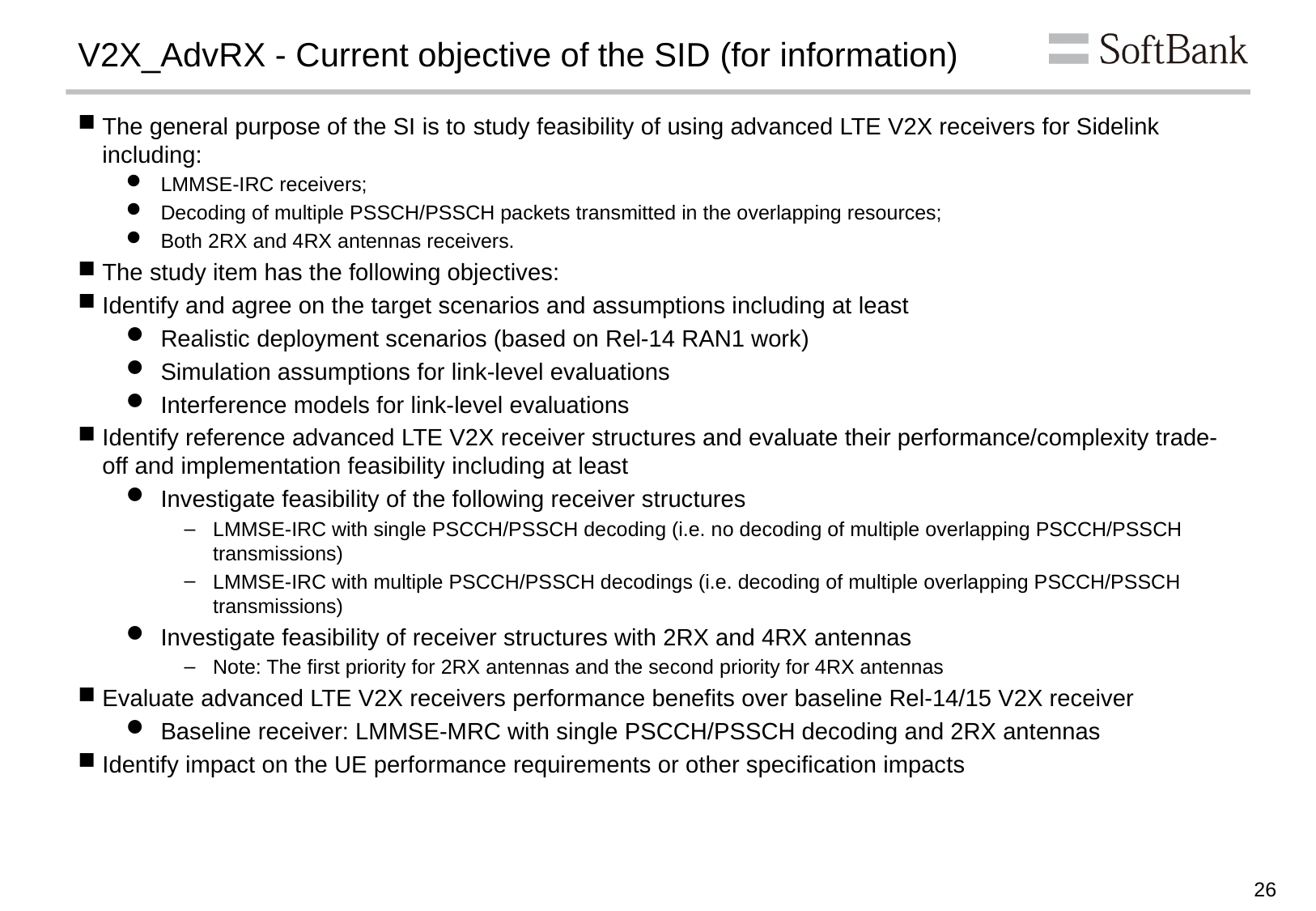

# V2X_AdvRX - Current objective of the SID (for information)
The general purpose of the SI is to study feasibility of using advanced LTE V2X receivers for Sidelink including:
LMMSE-IRC receivers;
Decoding of multiple PSSCH/PSSCH packets transmitted in the overlapping resources;
Both 2RX and 4RX antennas receivers.
The study item has the following objectives:
Identify and agree on the target scenarios and assumptions including at least
Realistic deployment scenarios (based on Rel-14 RAN1 work)
Simulation assumptions for link-level evaluations
Interference models for link-level evaluations
Identify reference advanced LTE V2X receiver structures and evaluate their performance/complexity trade-off and implementation feasibility including at least
Investigate feasibility of the following receiver structures
LMMSE-IRC with single PSCCH/PSSCH decoding (i.e. no decoding of multiple overlapping PSCCH/PSSCH transmissions)
LMMSE-IRC with multiple PSCCH/PSSCH decodings (i.e. decoding of multiple overlapping PSCCH/PSSCH transmissions)
Investigate feasibility of receiver structures with 2RX and 4RX antennas
Note: The first priority for 2RX antennas and the second priority for 4RX antennas
Evaluate advanced LTE V2X receivers performance benefits over baseline Rel-14/15 V2X receiver
Baseline receiver: LMMSE-MRC with single PSCCH/PSSCH decoding and 2RX antennas
Identify impact on the UE performance requirements or other specification impacts